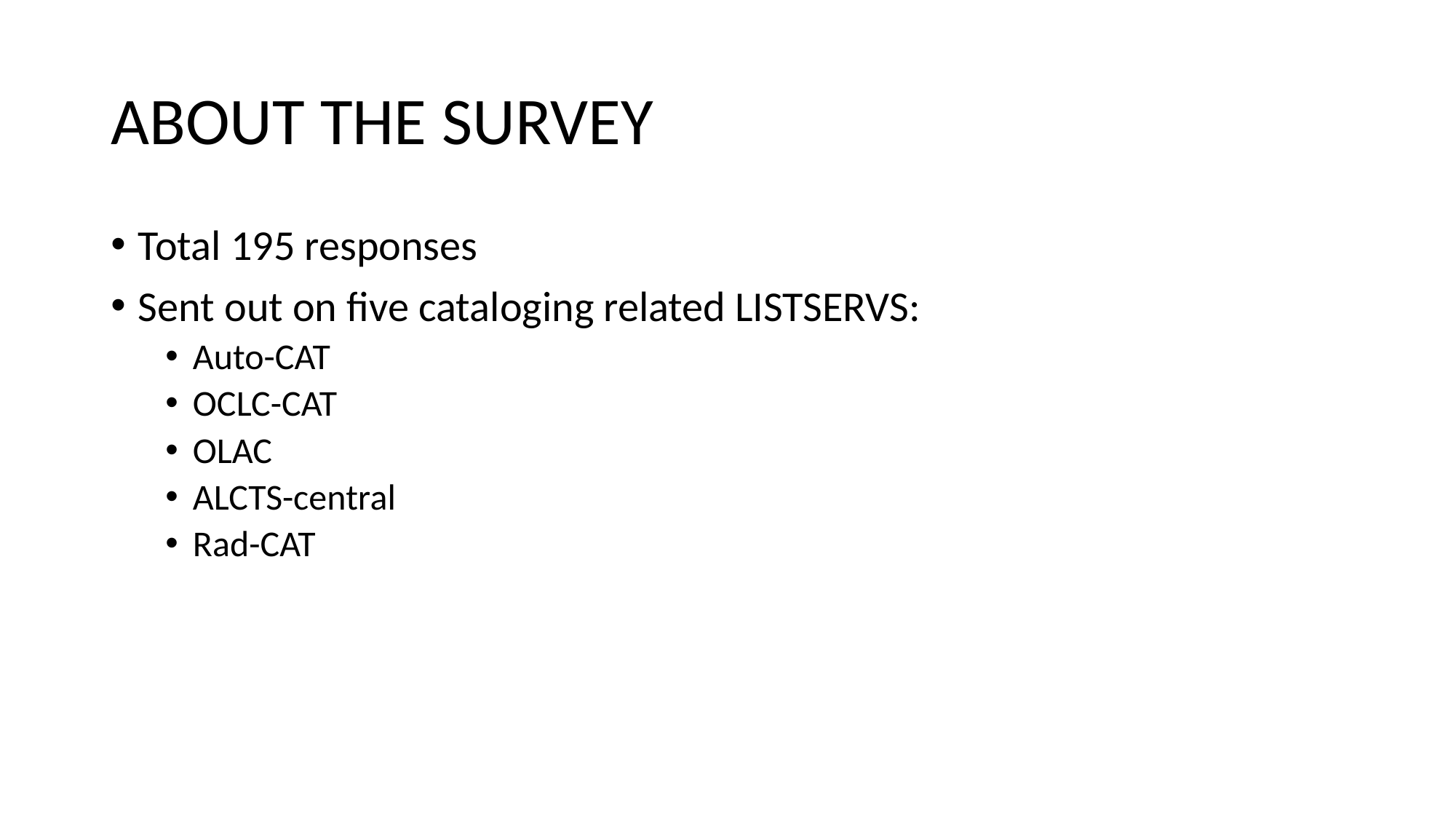

# ABOUT THE SURVEY
Total 195 responses
Sent out on five cataloging related LISTSERVS:
Auto-CAT
OCLC-CAT
OLAC
ALCTS-central
Rad-CAT